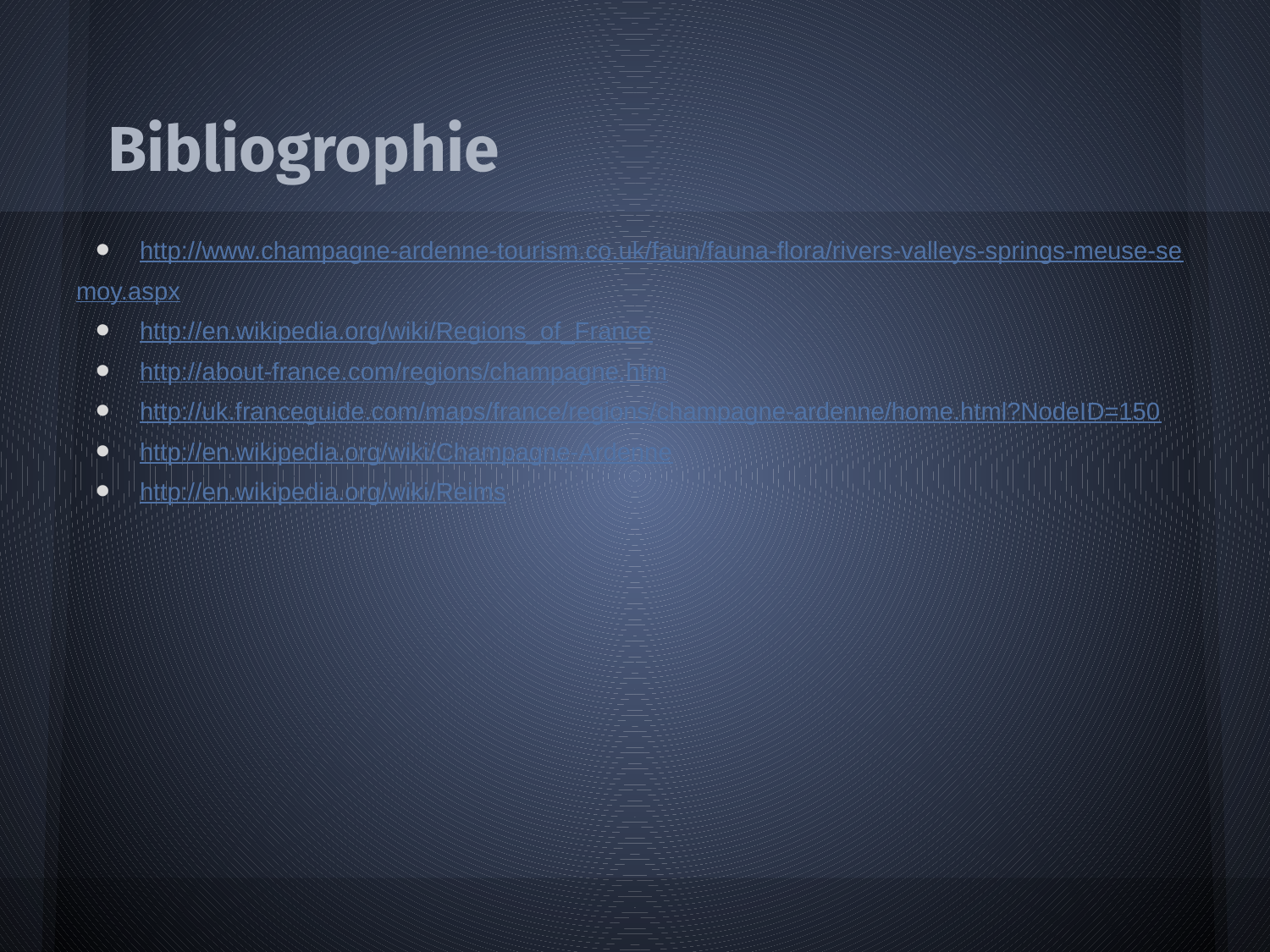

# Bibliogrophie
http://www.champagne-ardenne-tourism.co.uk/faun/fauna-flora/rivers-valleys-springs-meuse-se
moy.aspx
http://en.wikipedia.org/wiki/Regions_of_France
http://about-france.com/regions/champagne.htm
http://uk.franceguide.com/maps/france/regions/champagne-ardenne/home.html?NodeID=150
http://en.wikipedia.org/wiki/Champagne-Ardenne
http://en.wikipedia.org/wiki/Reims